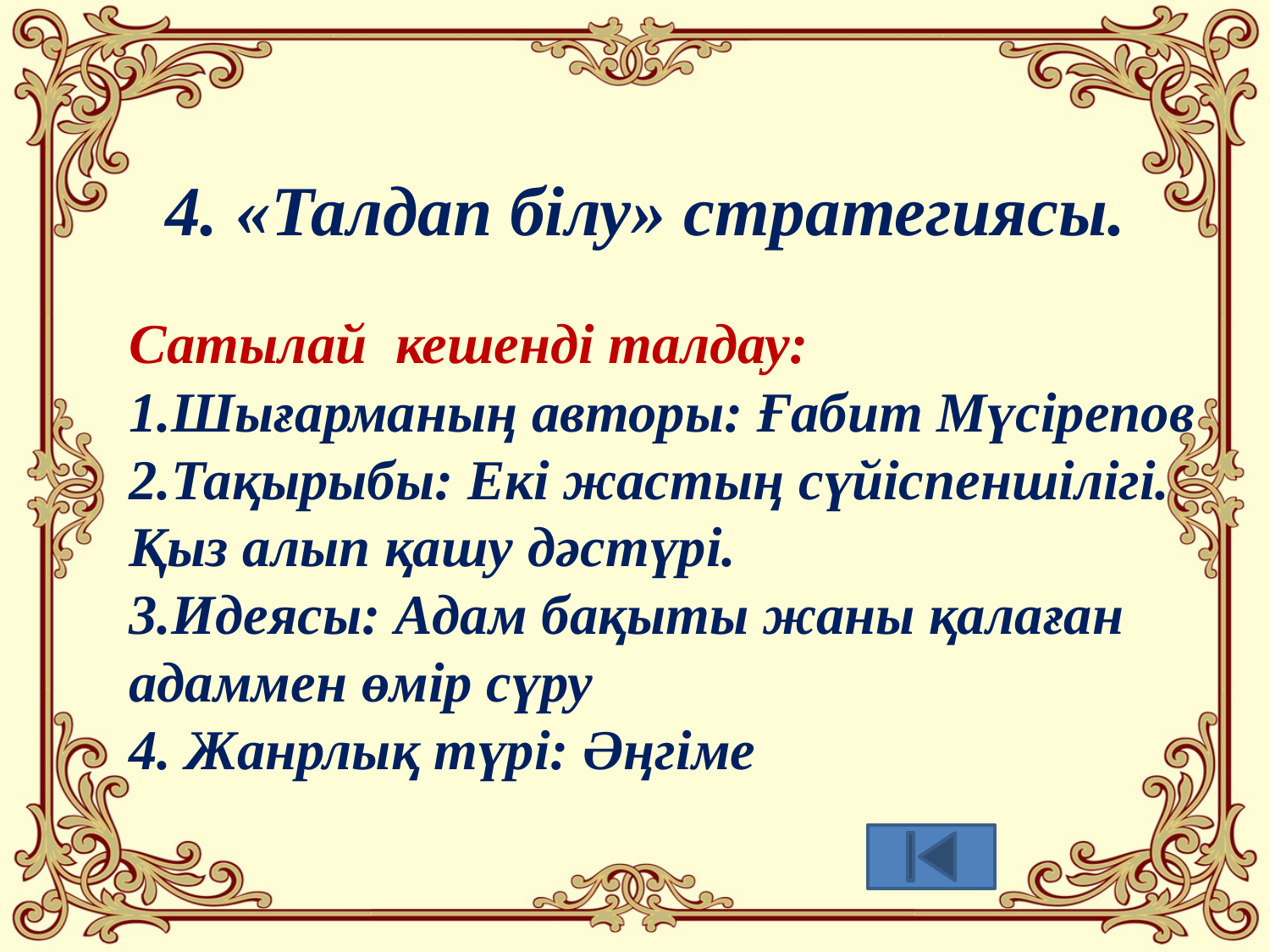

4. «Талдап білу» стратегиясы.
Сатылай  кешенді талдау:
1.Шығарманың авторы: Ғабит Мүсірепов
2.Тақырыбы: Екі жастың сүйіспеншілігі. Қыз алып қашу дәстүрі.
3.Идеясы: Адам бақыты жаны қалаған адаммен өмір сүру
4. Жанрлық түрі: Әңгіме